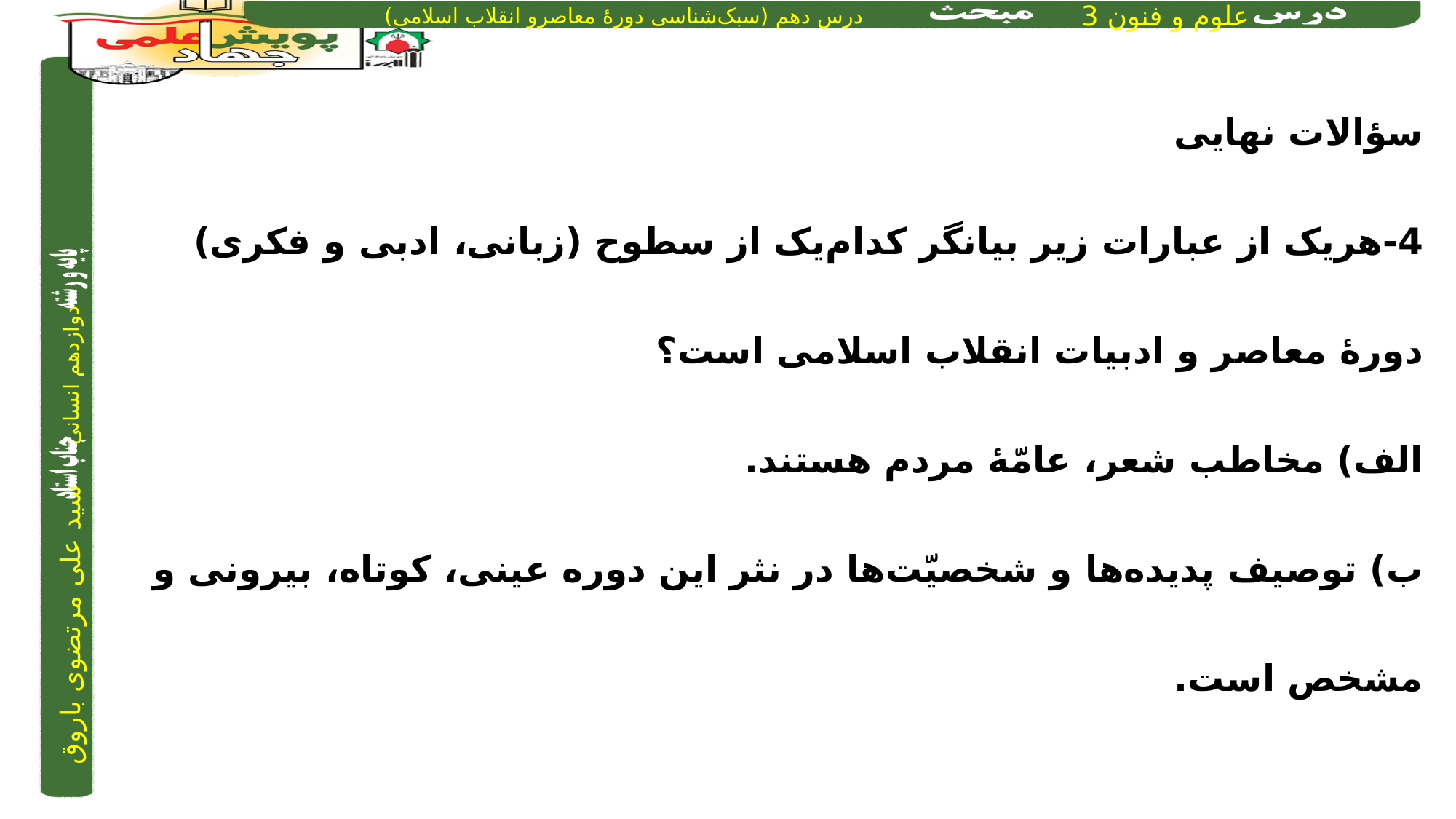

سؤالات نهایی
4-هریک از عبارات زیر بیانگر کدام‌یک از سطوح (زبانی، ادبی و فکری) دورۀ معاصر و ادبیات انقلاب اسلامی است؟
الف) مخاطب شعر، عامّۀ مردم هستند.
ب) توصیف پدیده‌ها و شخصیّت‌ها در نثر این دوره عینی، کوتاه، بیرونی و مشخص است.

الف) فکری	ب) ادبی